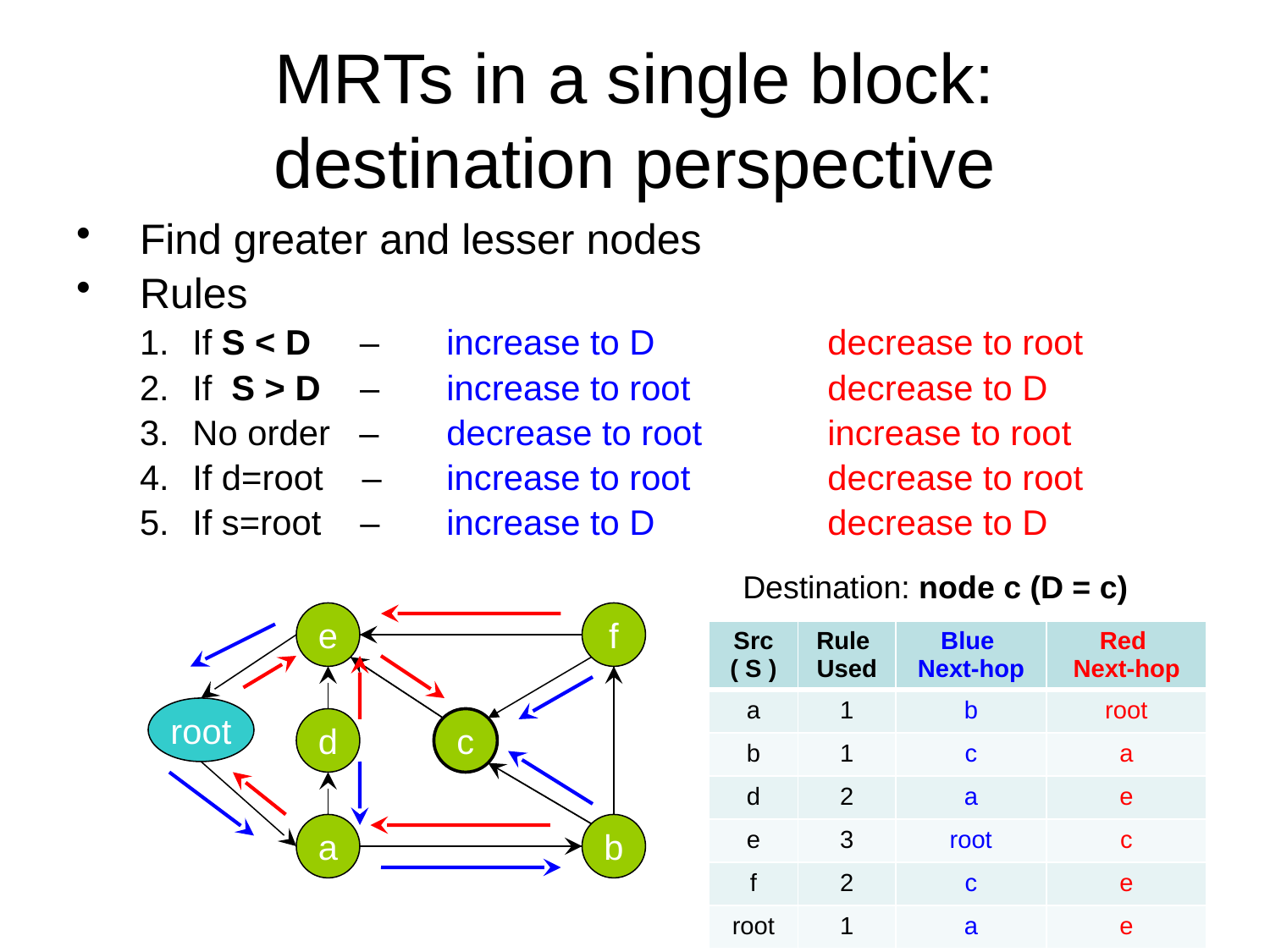

# MRTs in a single block: destination perspective
Find greater and lesser nodes
Rules
If S < D     – 	increase to D		decrease to root
If  S > D    – 	increase to root		decrease to D
No order   – 	decrease to root	increase to root
If d=root    – 	increase to root		decrease to root
If s=root    – 	increase to D		decrease to D
Destination: node c (D = c)
e
f

| Src ( S ) | Rule Used | Blue Next-hop | Red Next-hop |
| --- | --- | --- | --- |
| a | 1 | b | root |
| b | 1 | c | a |
| d | 2 | a | e |
| e | 3 | root | c |
| f | 2 | c | e |
| root | 1 | a | e |

root
d
c

a
b